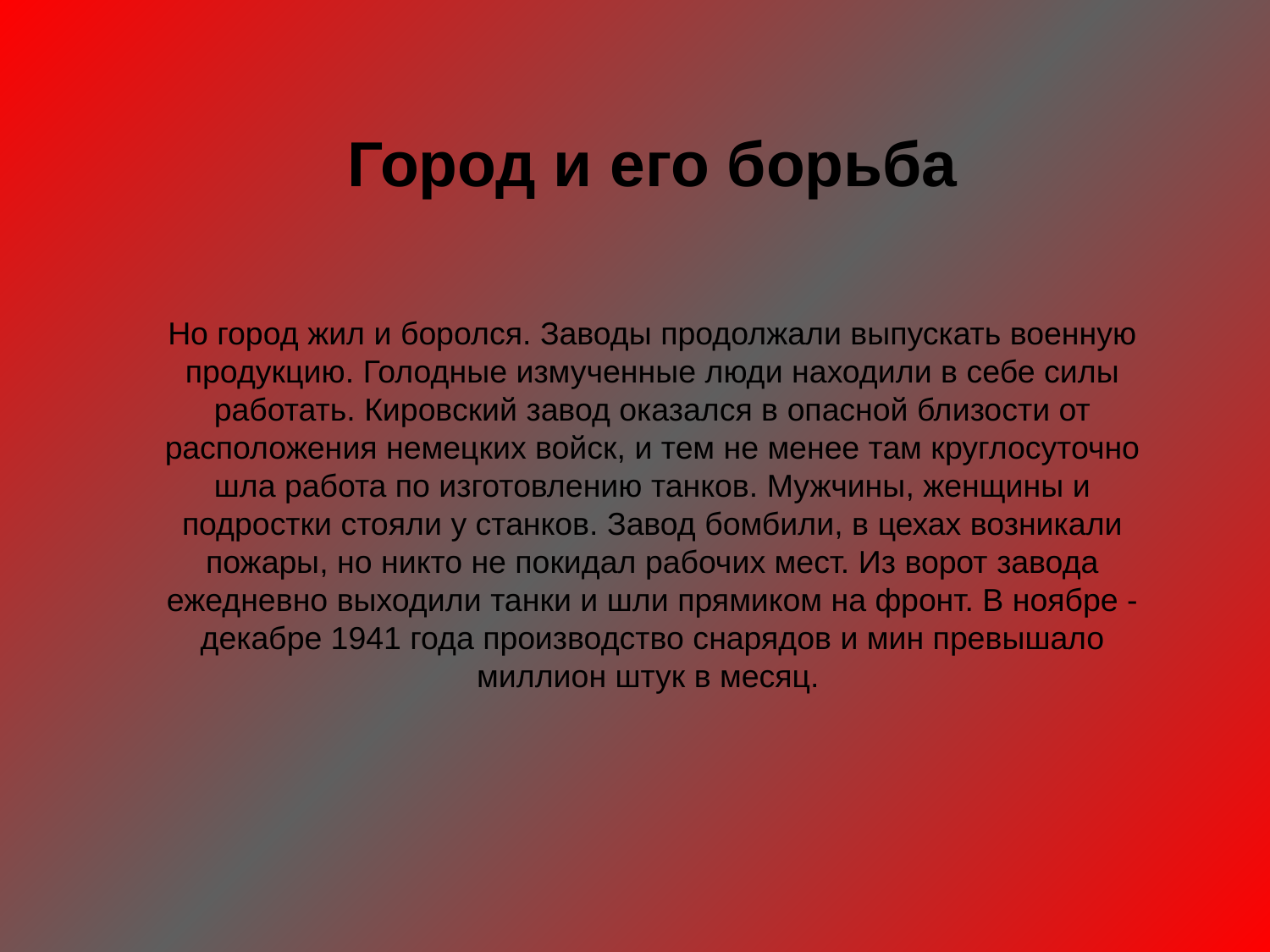

Город и его борьба

Но город жил и боролся. Заводы продолжали выпускать военную продукцию. Голодные измученные люди находили в себе силы работать. Кировский завод оказался в опасной близости от расположения немецких войск, и тем не менее там круглосуточно шла работа по изготовлению танков. Мужчины, женщины и подростки стояли у станков. Завод бомбили, в цехах возникали пожары, но никто не покидал рабочих мест. Из ворот завода ежедневно выходили танки и шли прямиком на фронт. В ноябре - декабре 1941 года производство снарядов и мин превышало миллион штук в месяц.